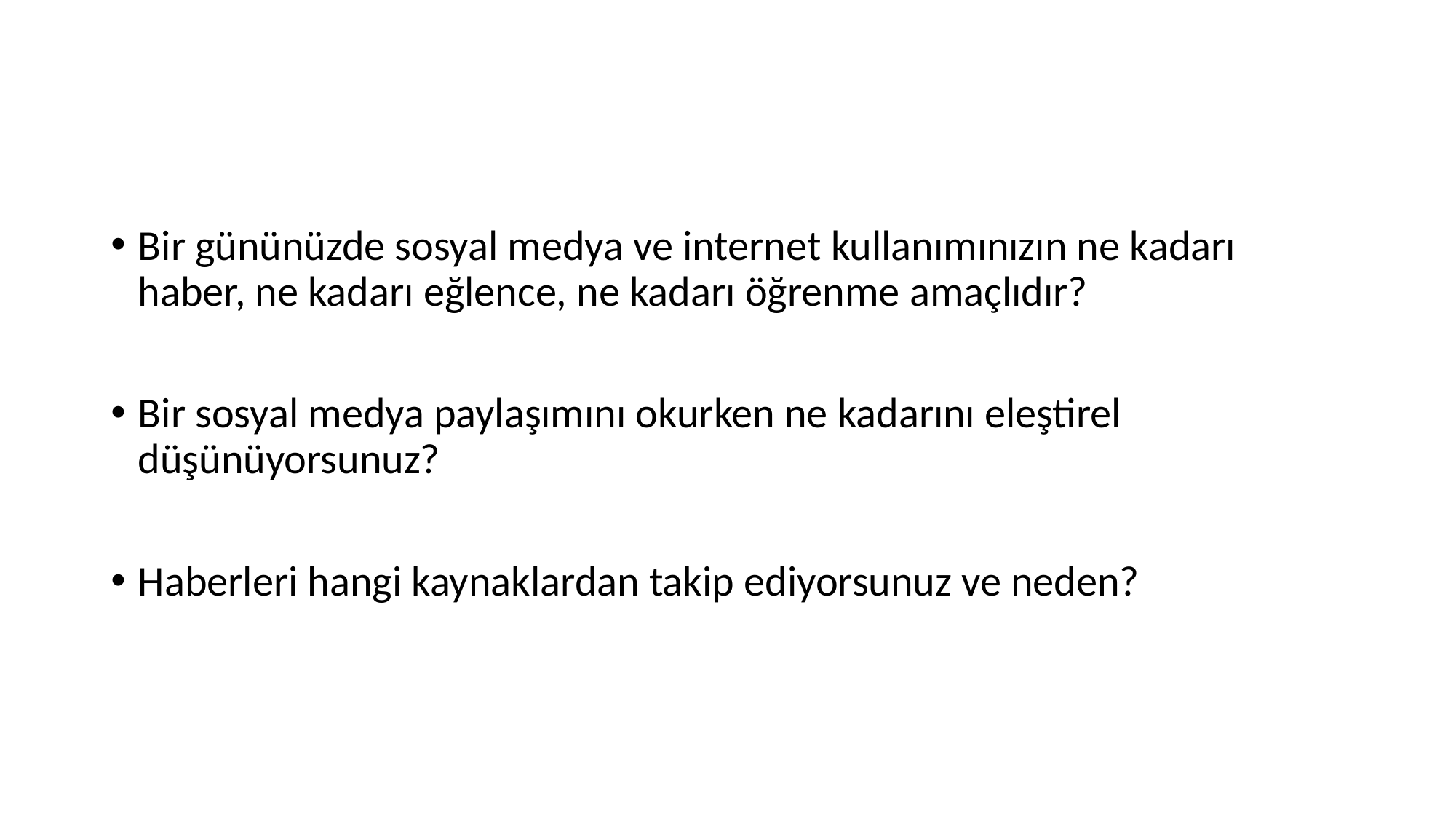

#
Bir gününüzde sosyal medya ve internet kullanımınızın ne kadarı haber, ne kadarı eğlence, ne kadarı öğrenme amaçlıdır?

Bir sosyal medya paylaşımını okurken ne kadarını eleştirel düşünüyorsunuz?

Haberleri hangi kaynaklardan takip ediyorsunuz ve neden?